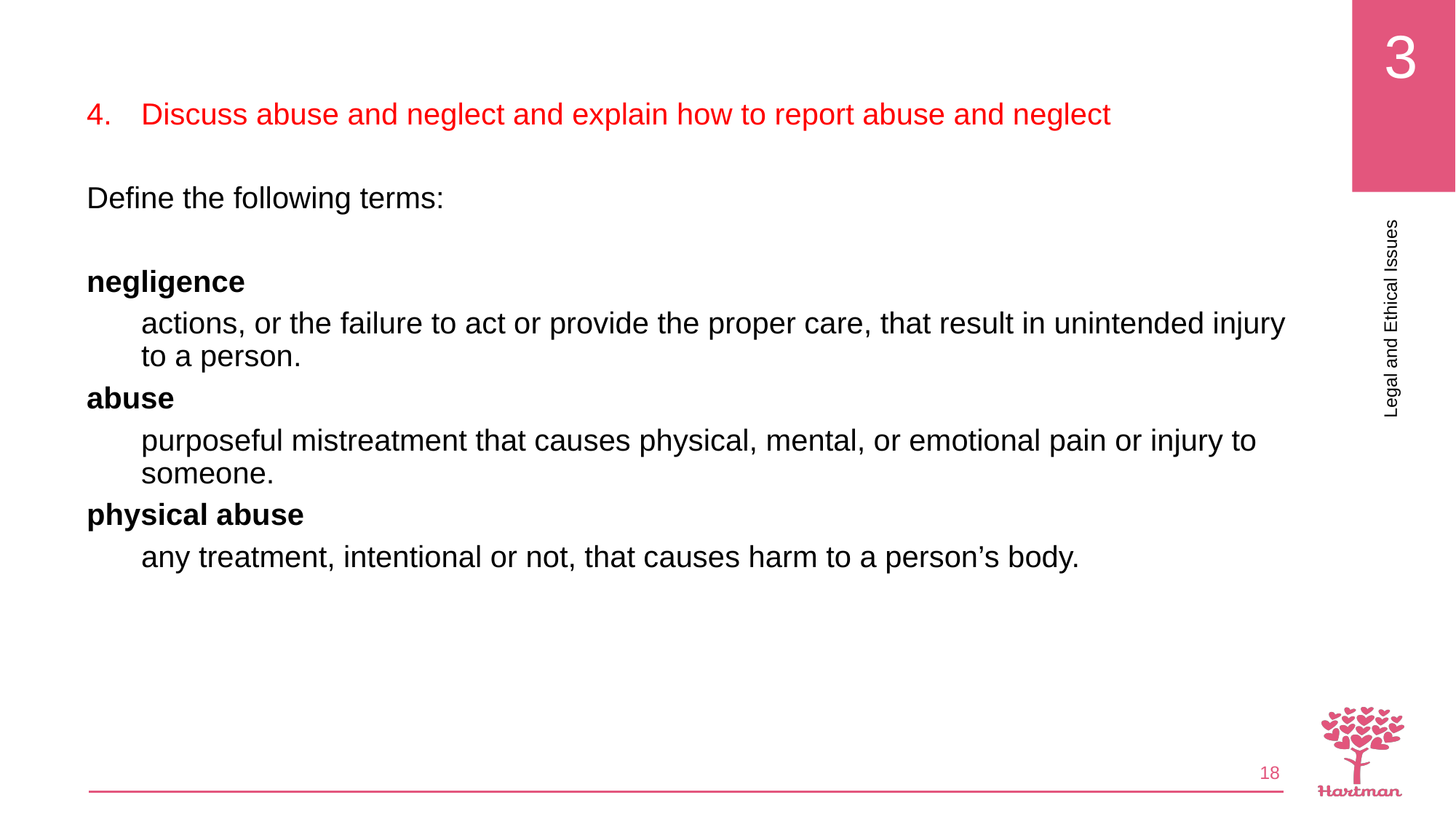

Discuss abuse and neglect and explain how to report abuse and neglect

Define the following terms:

negligence
actions, or the failure to act or provide the proper care, that result in unintended injury to a person.
abuse
purposeful mistreatment that causes physical, mental, or emotional pain or injury to someone.
physical abuse
any treatment, intentional or not, that causes harm to a person’s body.

18